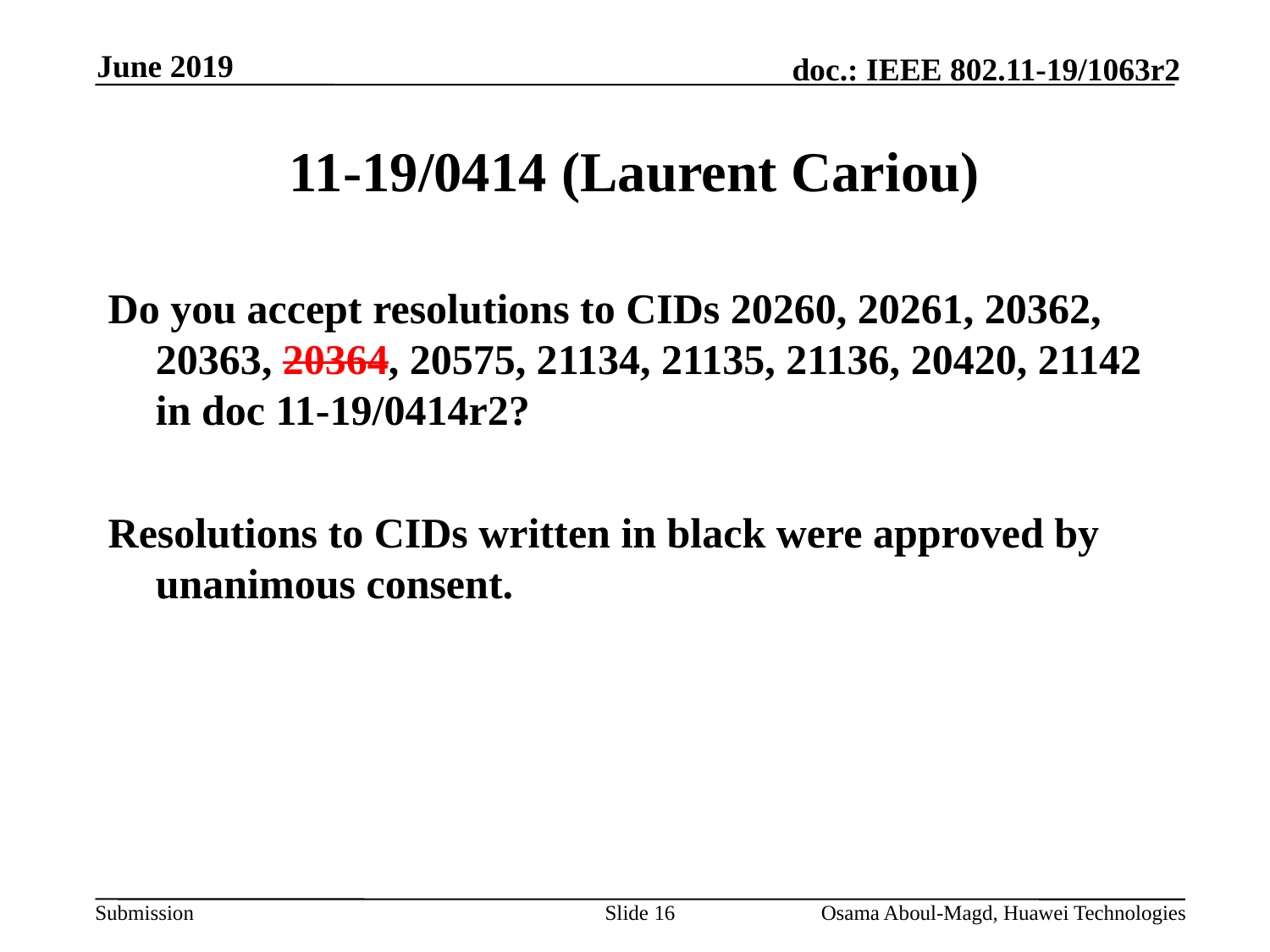

June 2019
# 11-19/0414 (Laurent Cariou)
Do you accept resolutions to CIDs 20260, 20261, 20362, 20363, 20364, 20575, 21134, 21135, 21136, 20420, 21142 in doc 11-19/0414r2?

Resolutions to CIDs written in black were approved by unanimous consent.

Slide 16
Osama Aboul-Magd, Huawei Technologies